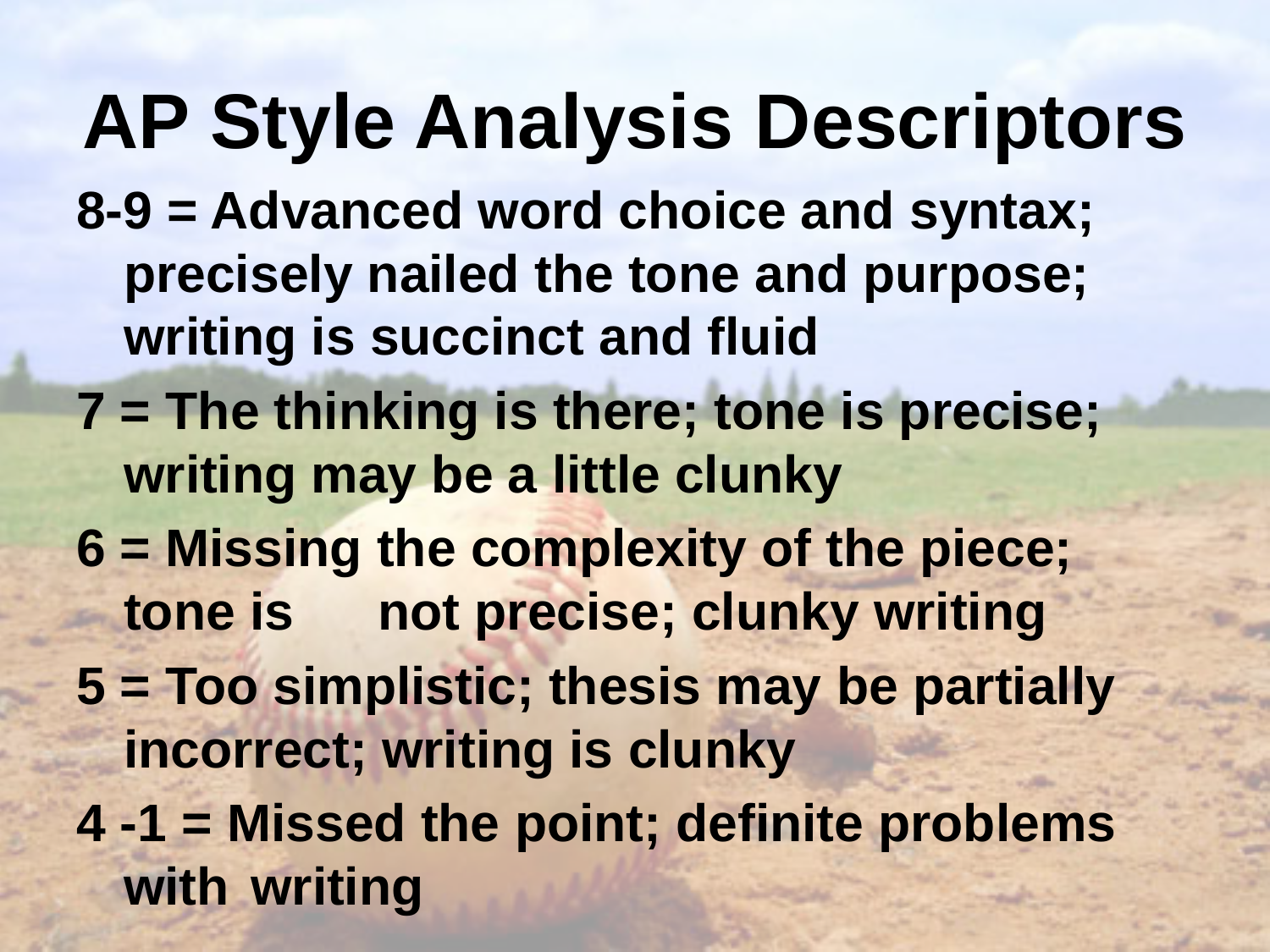

# AP Style Analysis Descriptors
8-9 = Advanced word choice and syntax; 	precisely nailed the tone and purpose; 	writing is succinct and fluid
7 = The thinking is there; tone is precise; 	writing may be a little clunky
6 = Missing the complexity of the piece; tone is 	not precise; clunky writing
5 = Too simplistic; thesis may be partially 	incorrect; writing is clunky
4 -1 = Missed the point; definite problems with 	writing